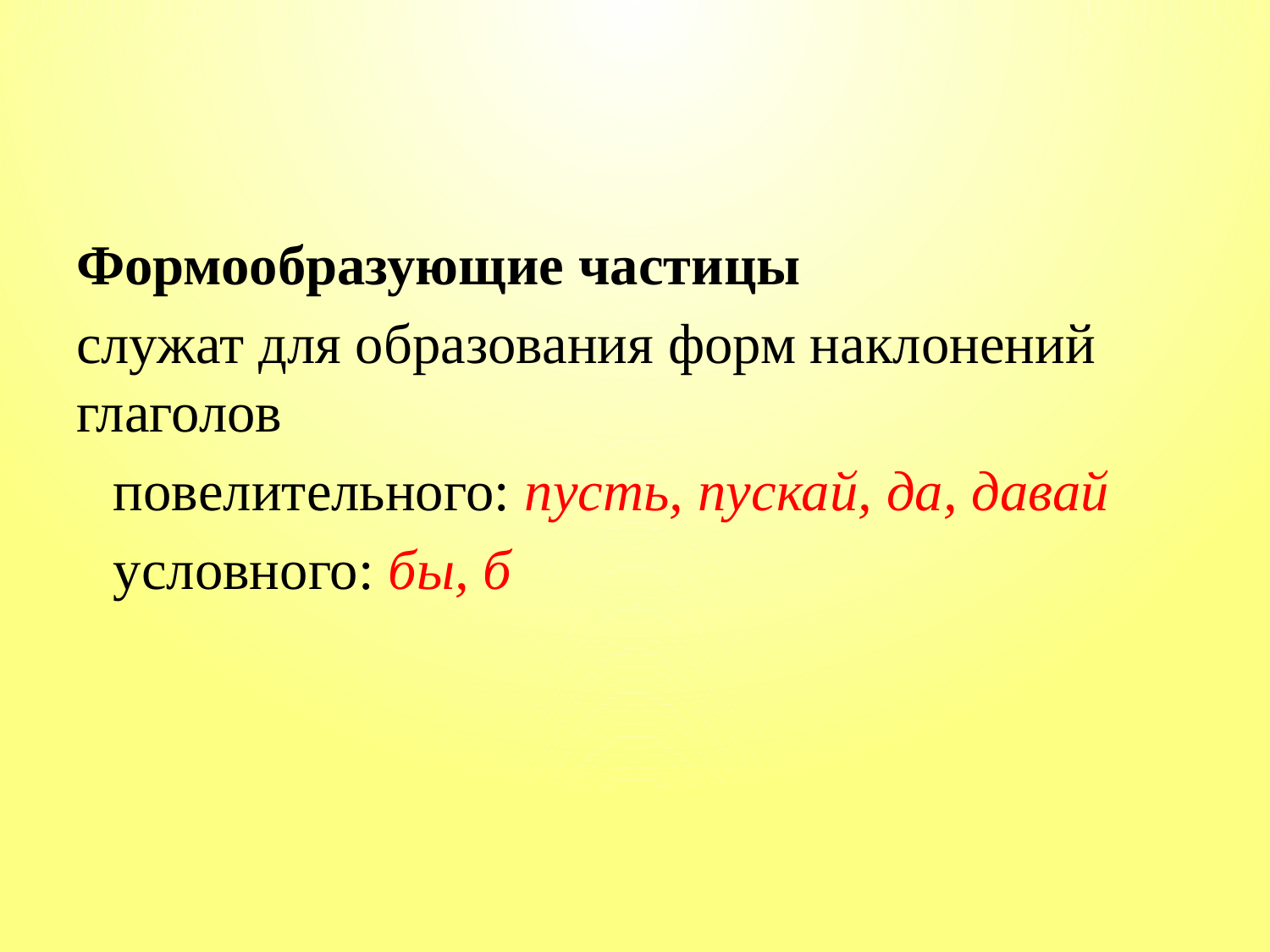

#
Формообразующие частицы
служат для образования форм наклонений глаголов
повелительного: пусть, пускай, да, давай
условного: бы, б